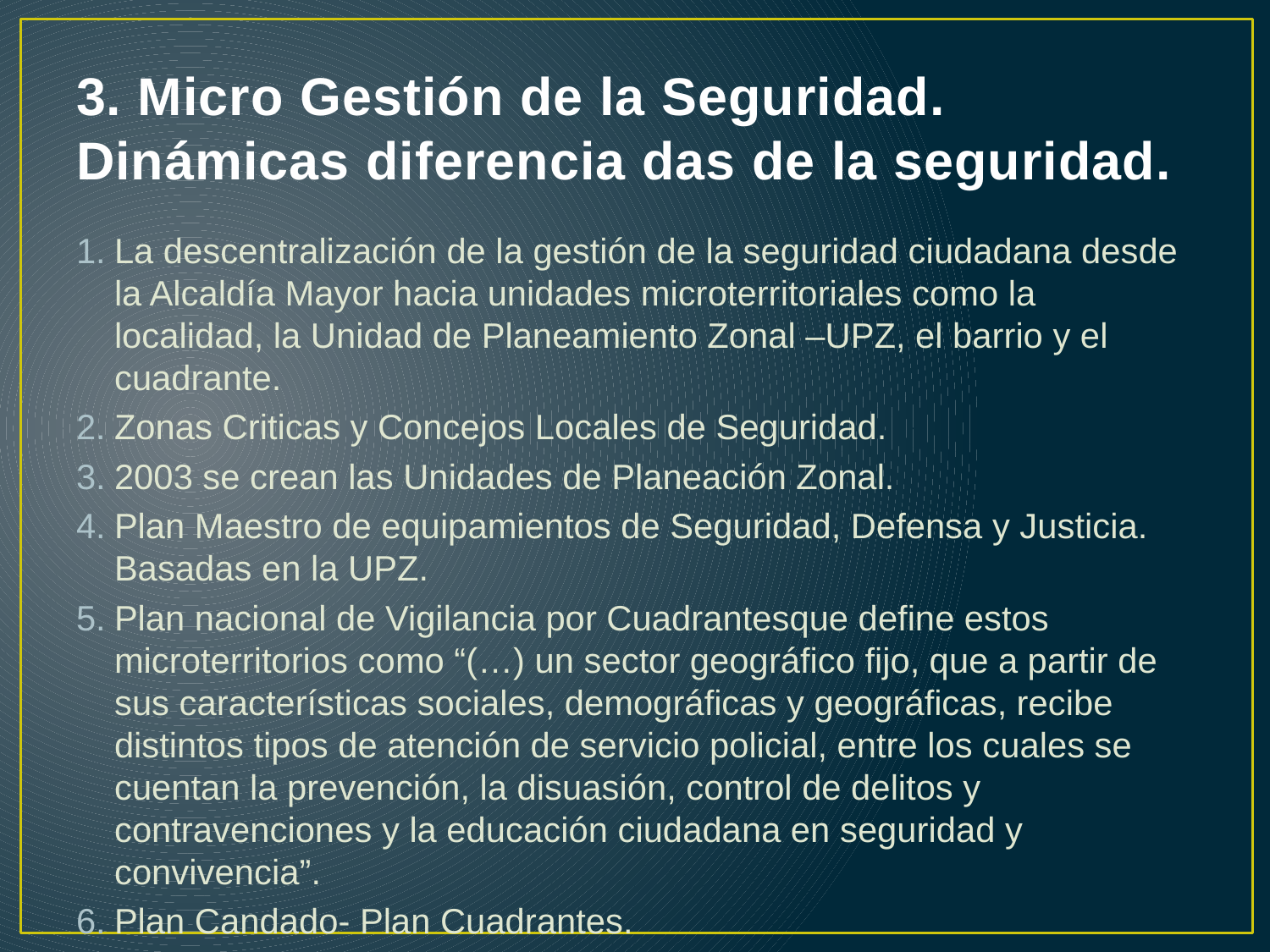

# 3. Micro Gestión de la Seguridad.  Dinámicas diferencia das de la seguridad.
La descentralización de la gestión de la seguridad ciudadana desde la Alcaldía Mayor hacia unidades microterritoriales como la localidad, la Unidad de Planeamiento Zonal –UPZ, el barrio y el cuadrante.
Zonas Criticas y Concejos Locales de Seguridad.
2003 se crean las Unidades de Planeación Zonal.
Plan Maestro de equipamientos de Seguridad, Defensa y Justicia. Basadas en la UPZ.
Plan nacional de Vigilancia por Cuadrantesque define estos microterritorios como “(…) un sector geográfico fijo, que a partir de sus características sociales, demográficas y geográficas, recibe distintos tipos de atención de servicio policial, entre los cuales se cuentan la prevención, la disuasión, control de delitos y contravenciones y la educación ciudadana en seguridad y convivencia”.
Plan Candado- Plan Cuadrantes.